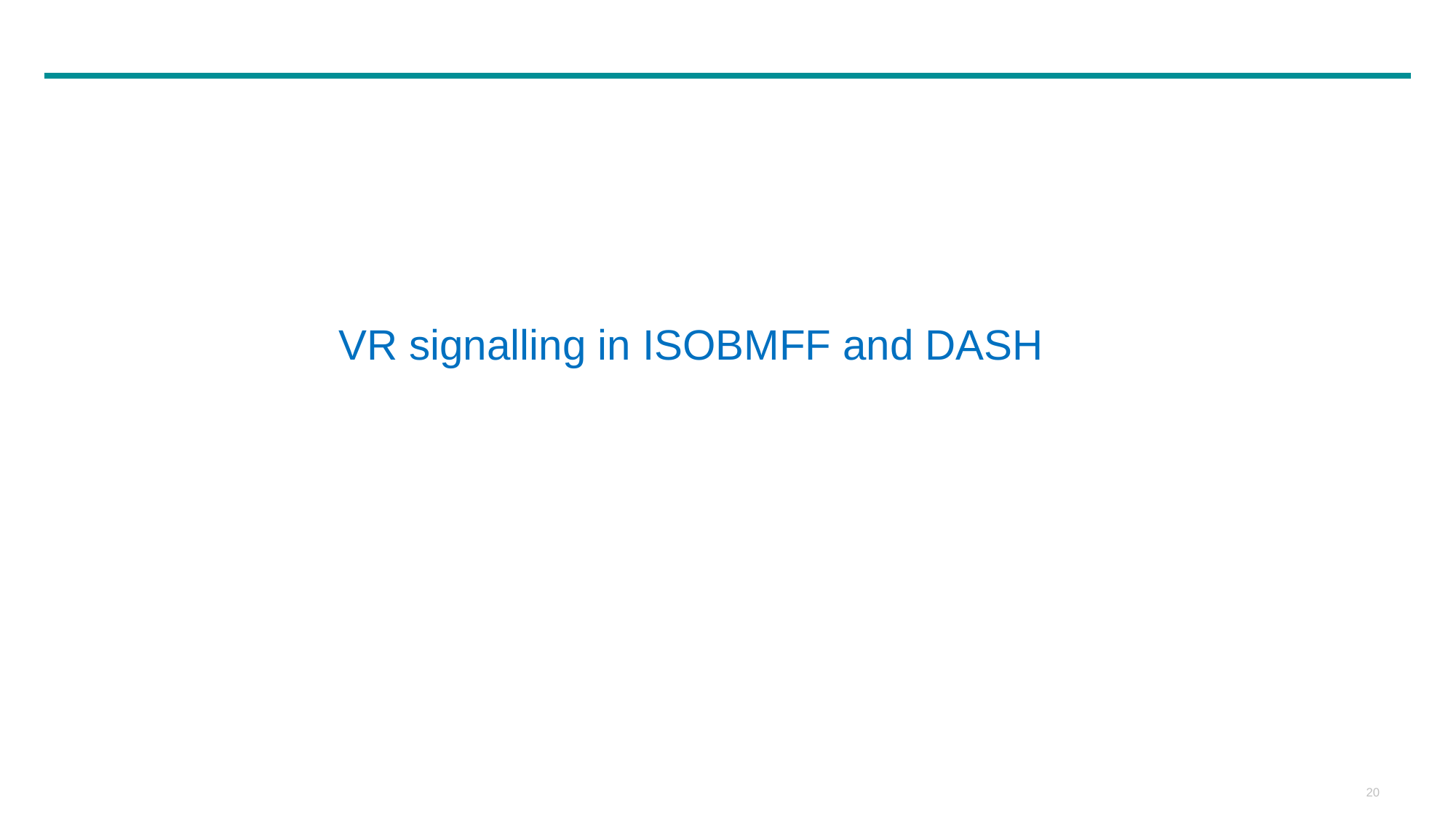

# VR signalling in ISOBMFF and DASH